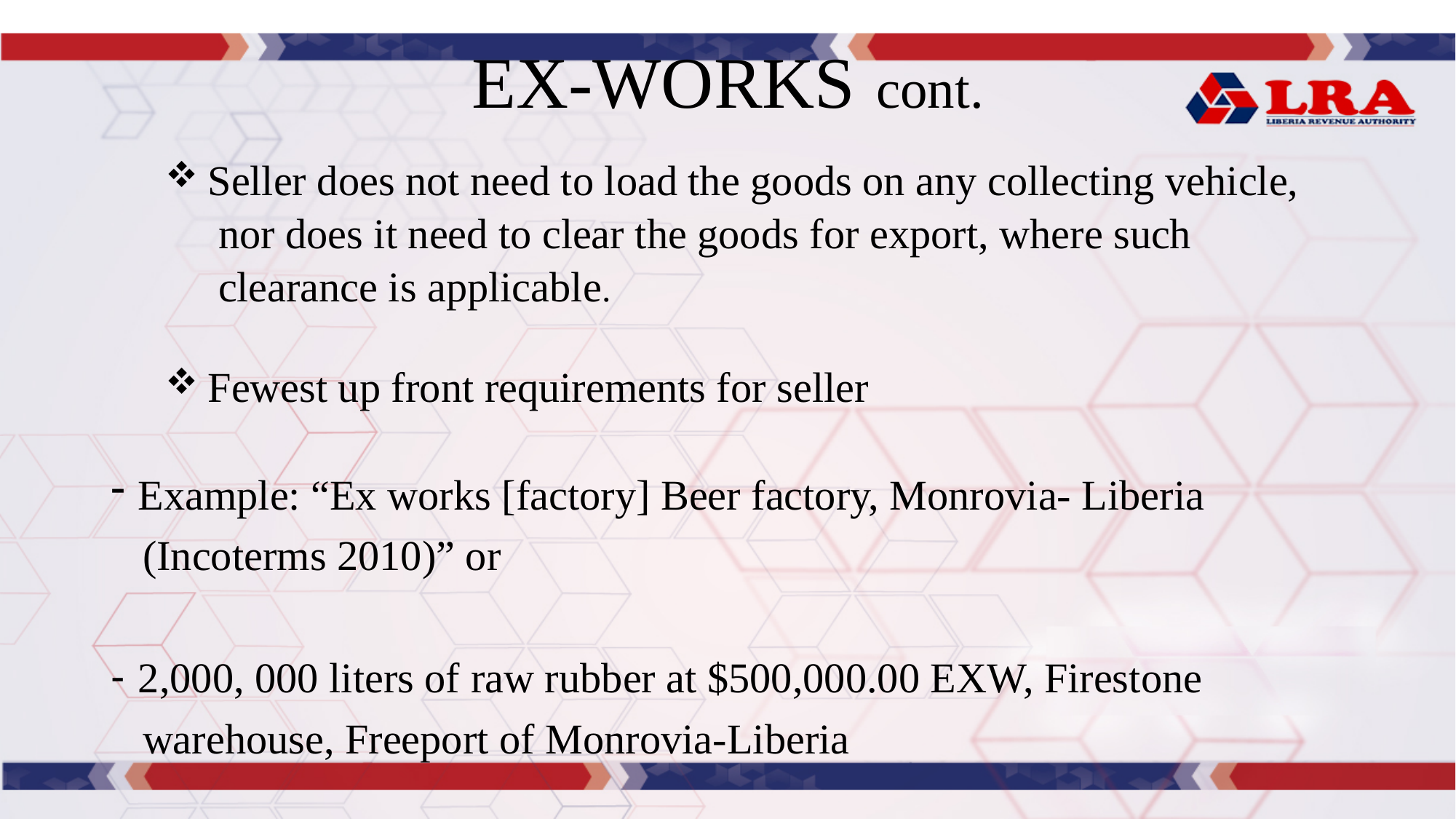

# EX-WORKS cont.
 Seller does not need to load the goods on any collecting vehicle,
     nor does it need to clear the goods for export, where such
     clearance is applicable.

 Fewest up front requirements for seller

Example: “Ex works [factory] Beer factory, Monrovia- Liberia
   (Incoterms 2010)” or

2,000, 000 liters of raw rubber at $500,000.00 EXW, Firestone
   warehouse, Freeport of Monrovia-Liberia